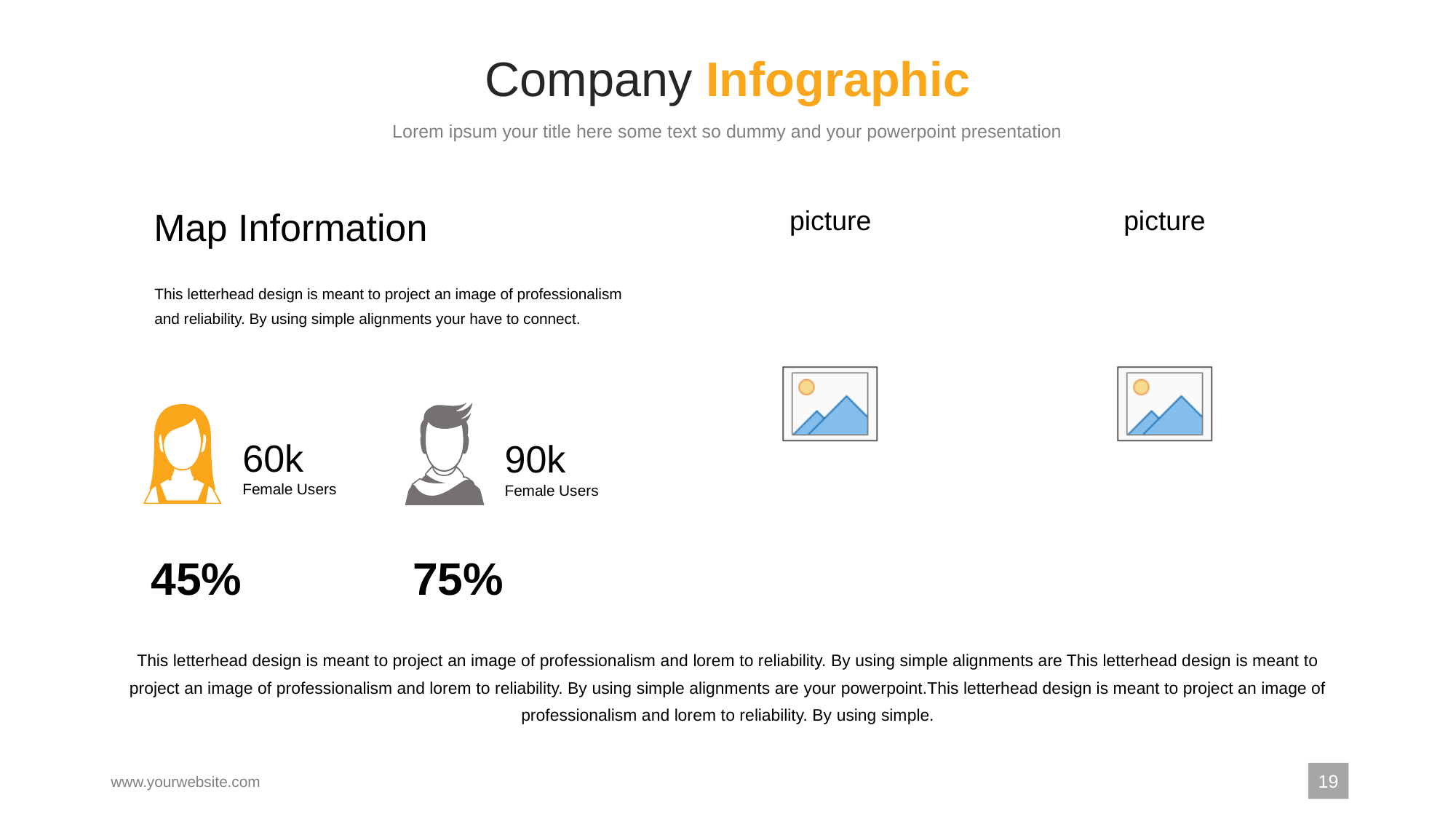

Company Infographic
Lorem ipsum your title here some text so dummy and your powerpoint presentation
Map Information
This letterhead design is meant to project an image of professionalism and reliability. By using simple alignments your have to connect.

90k
Female Users

60k
Female Users
45%
75%

This letterhead design is meant to project an image of professionalism and lorem to reliability. By using simple alignments are This letterhead design is meant to project an image of professionalism and lorem to reliability. By using simple alignments are your powerpoint.This letterhead design is meant to project an image of professionalism and lorem to reliability. By using simple.
19
www.yourwebsite.com